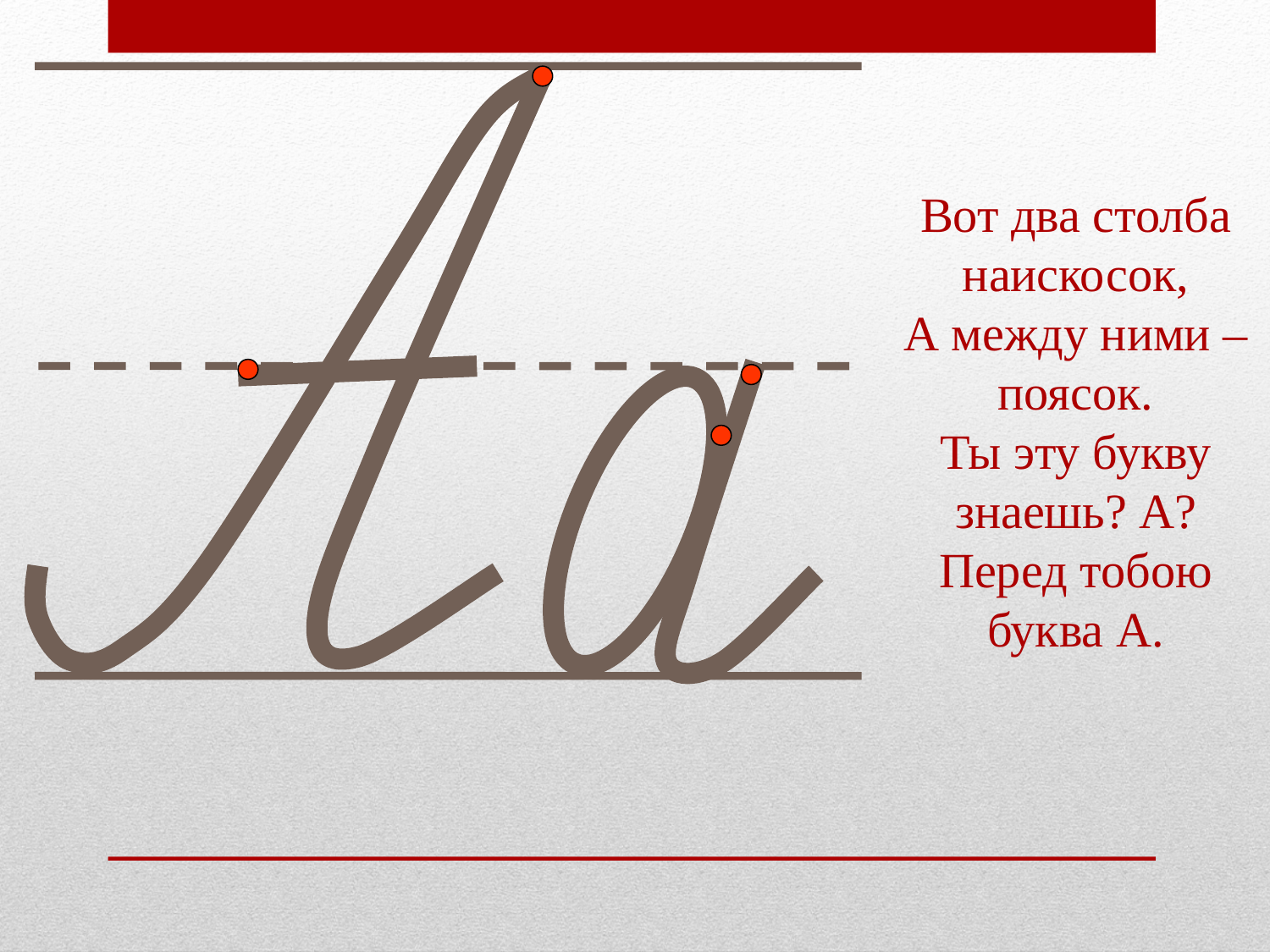

Вот два столба наискосок,
А между ними – поясок.
Ты эту букву знаешь? А?
Перед тобою буква А.